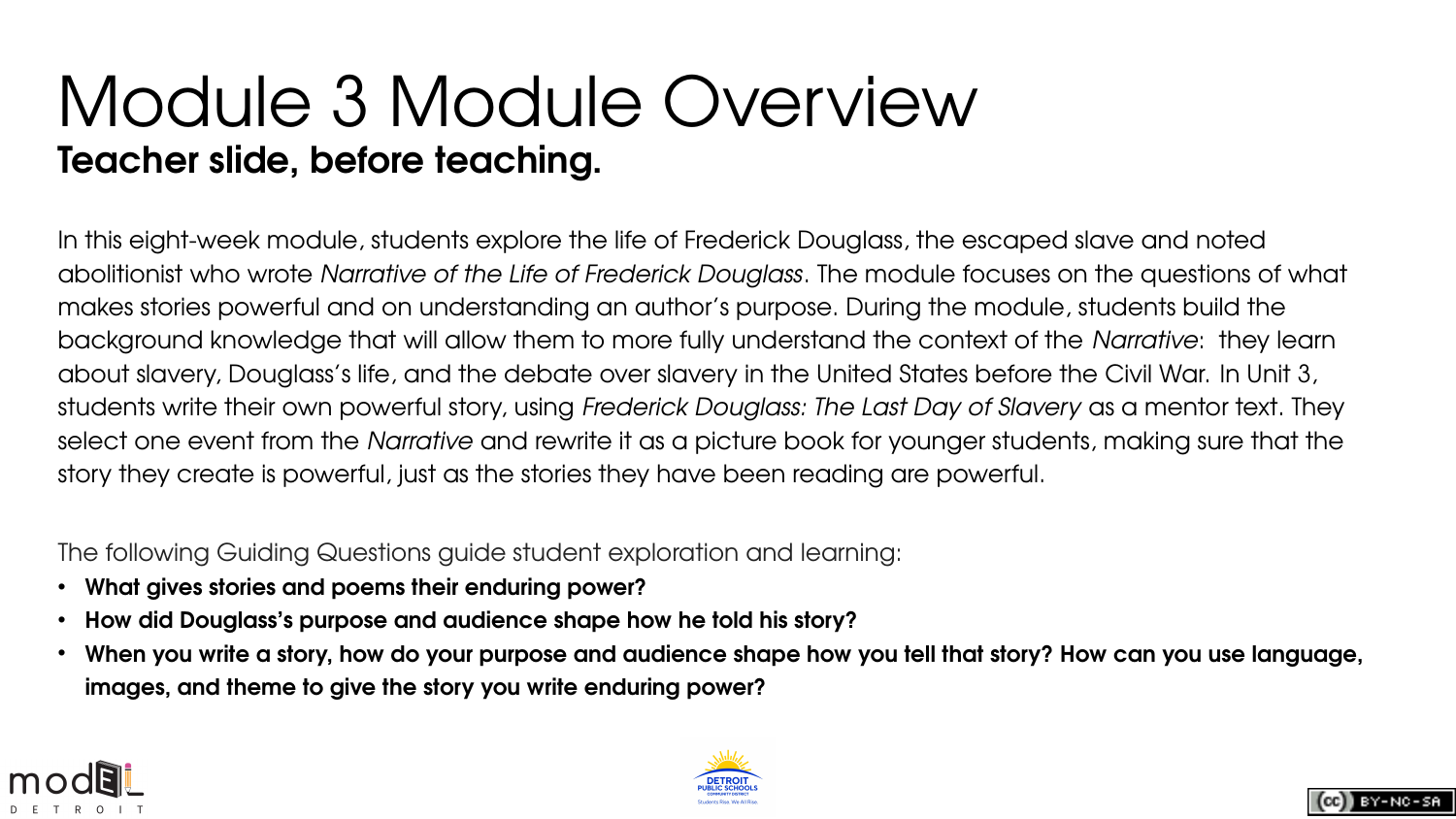

Module 3 Module Overview
Teacher slide, before teaching.

In this eight-week module, students explore the life of Frederick Douglass, the escaped slave and noted abolitionist who wrote Narrative of the Life of Frederick Douglass. The module focuses on the questions of what makes stories powerful and on understanding an author’s purpose. During the module, students build the background knowledge that will allow them to more fully understand the context of the Narrative:  they learn about slavery, Douglass’s life, and the debate over slavery in the United States before the Civil War. In Unit 3, students write their own powerful story, using Frederick Douglass: The Last Day of Slavery as a mentor text. They select one event from the Narrative and rewrite it as a picture book for younger students, making sure that the story they create is powerful, just as the stories they have been reading are powerful.

The following Guiding Questions guide student exploration and learning:
What gives stories and poems their enduring power?
How did Douglass’s purpose and audience shape how he told his story?
When you write a story, how do your purpose and audience shape how you tell that story? How can you use language, images, and theme to give the story you write enduring power?